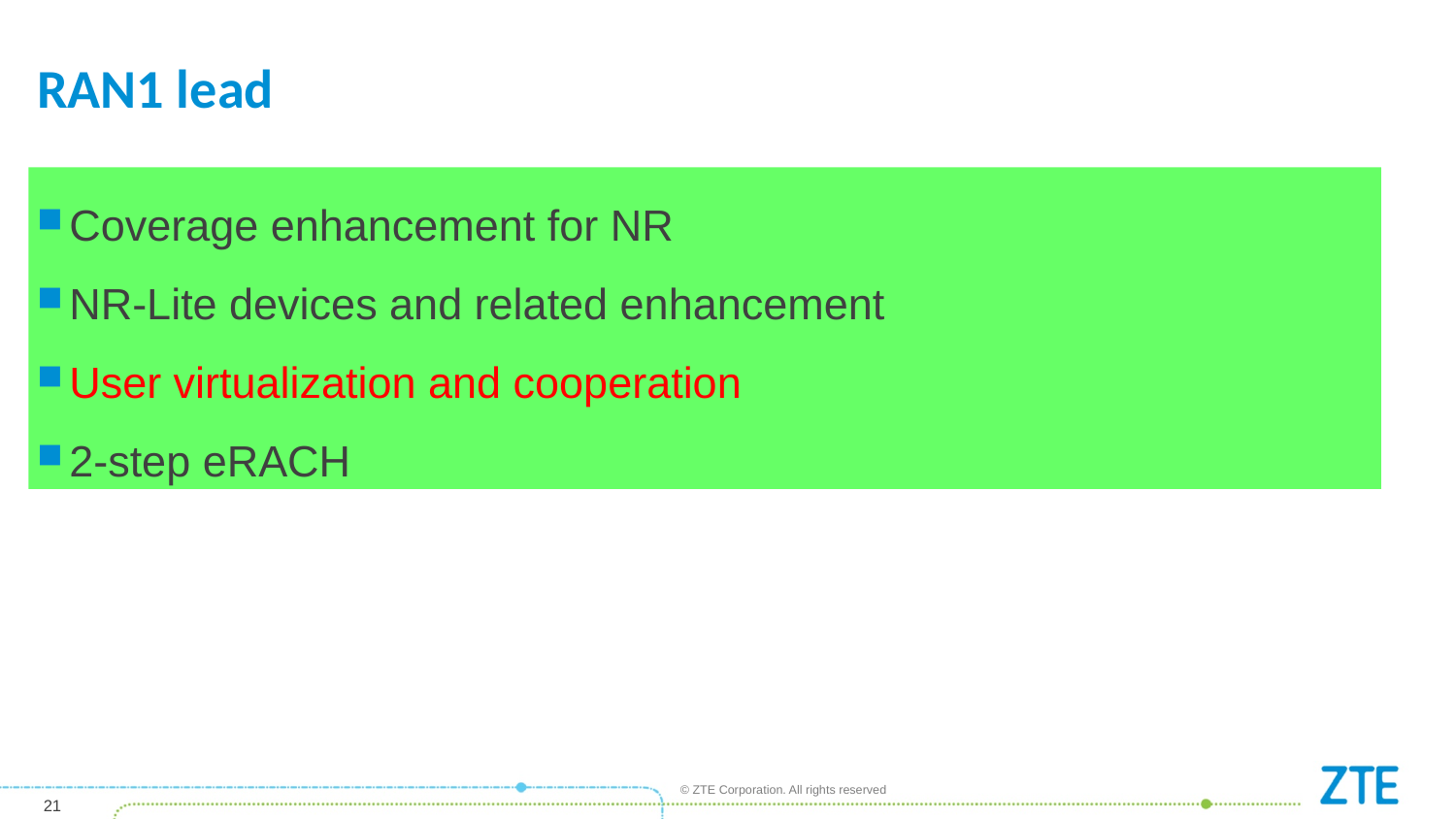

# RAN1 lead
Coverage enhancement for NR
NR-Lite devices and related enhancement
User virtualization and cooperation
2-step eRACH